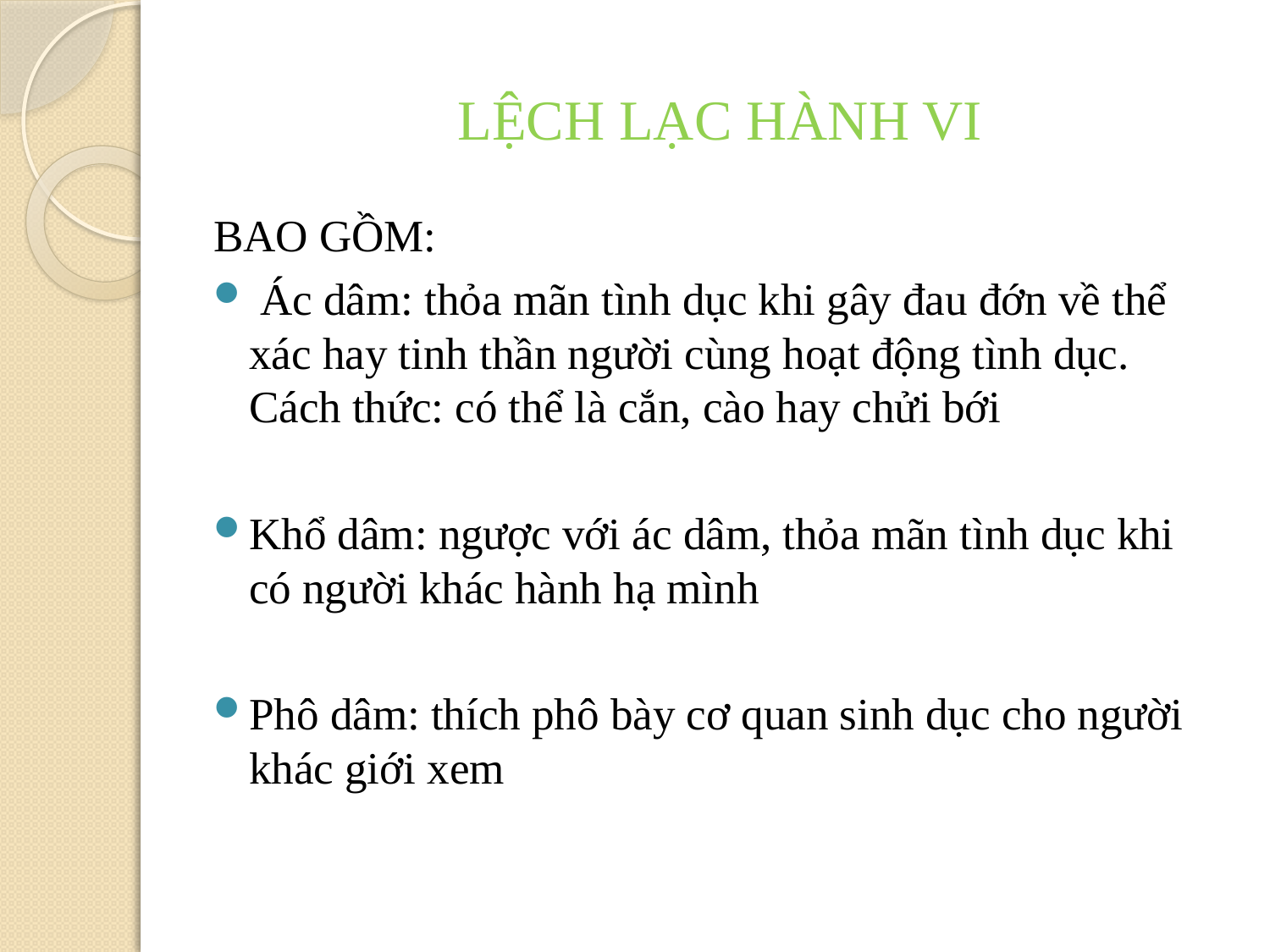

# LỆCH LẠC HÀNH VI
BAO GỒM:
 Ác dâm: thỏa mãn tình dục khi gây đau đớn về thể xác hay tinh thần người cùng hoạt động tình dục. Cách thức: có thể là cắn, cào hay chửi bới

Khổ dâm: ngược với ác dâm, thỏa mãn tình dục khi có người khác hành hạ mình

Phô dâm: thích phô bày cơ quan sinh dục cho người khác giới xem